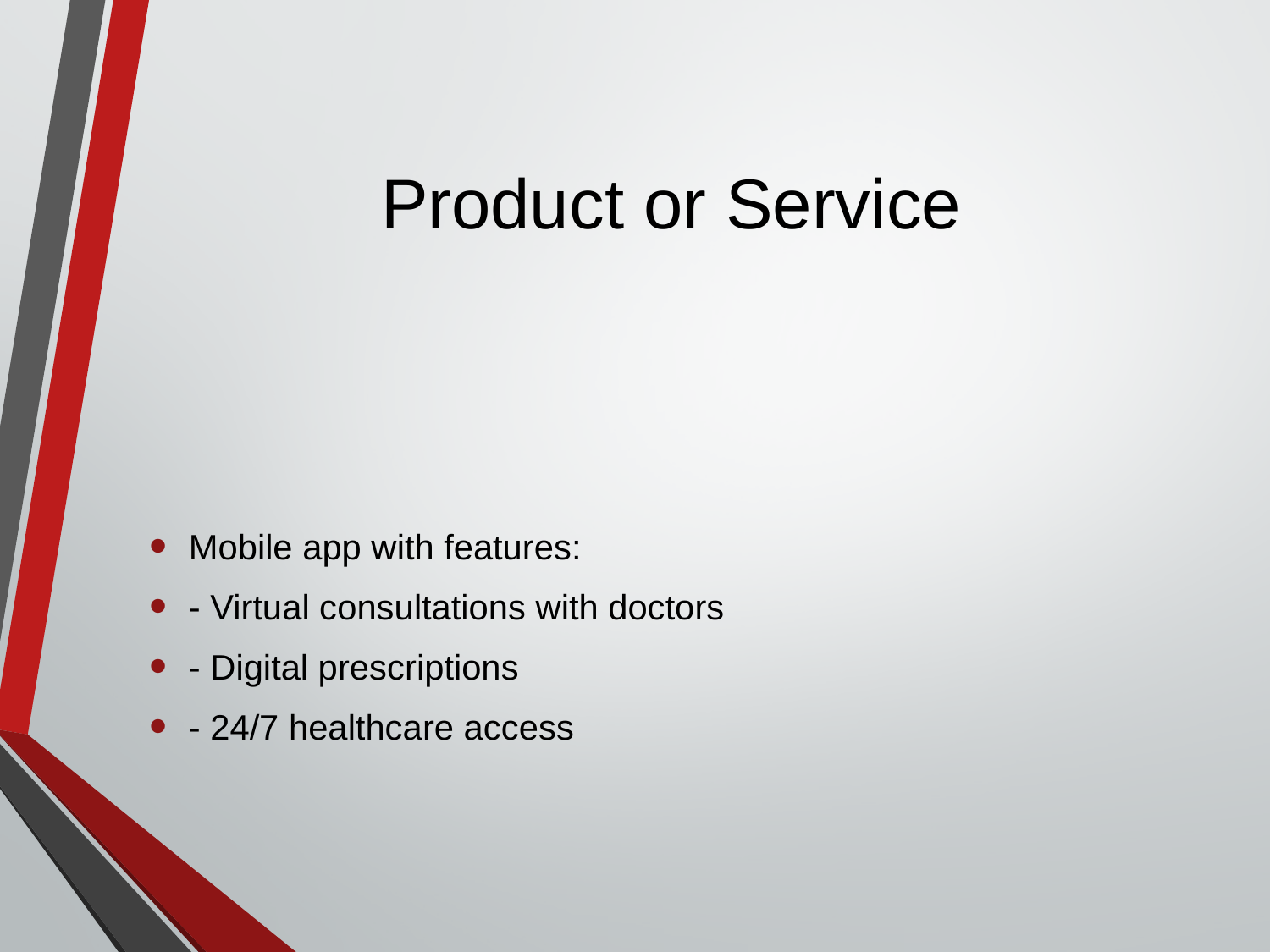

# Product or Service

Mobile app with features:
- Virtual consultations with doctors
- Digital prescriptions
- 24/7 healthcare access